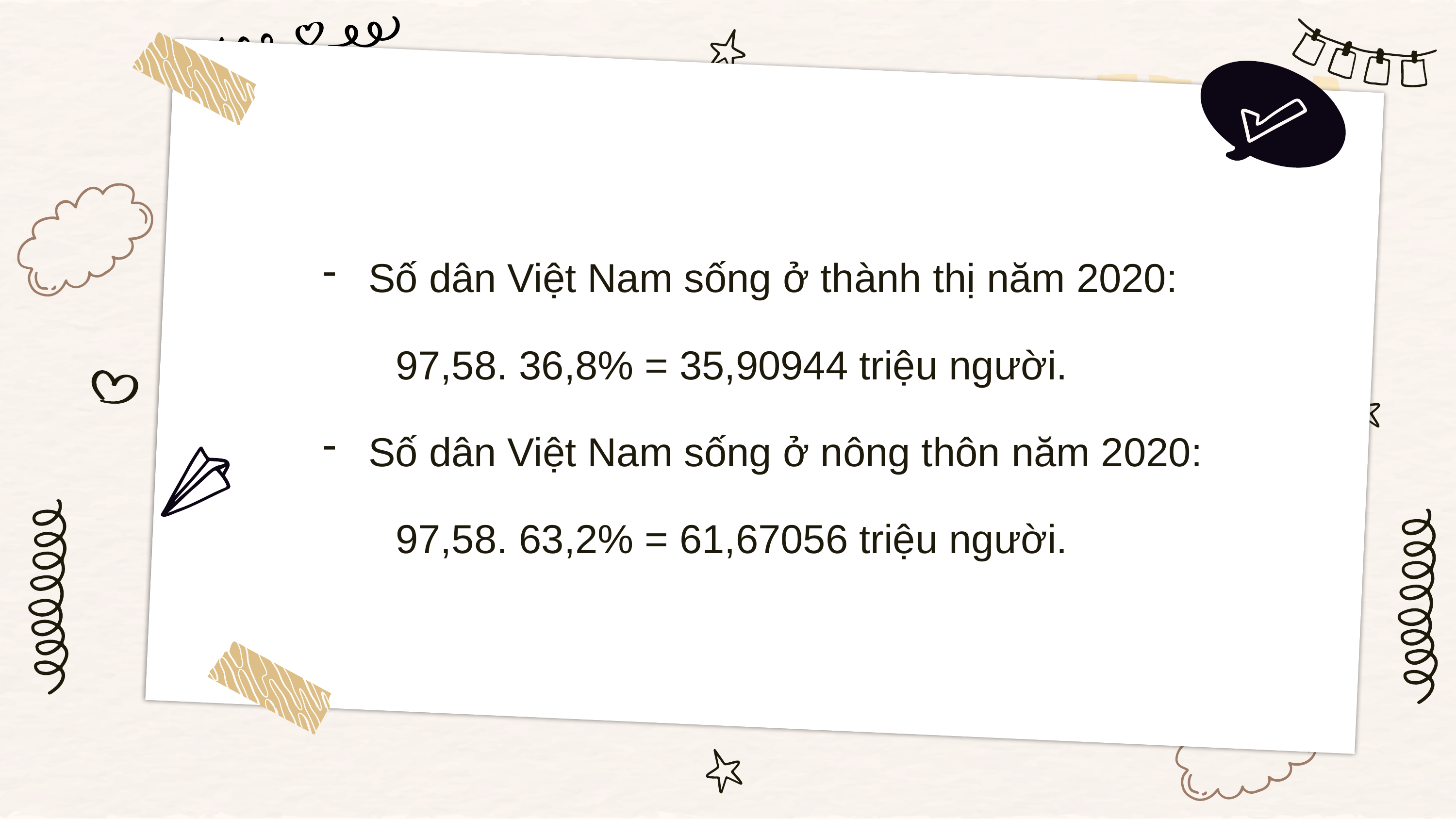

Số dân Việt Nam sống ở thành thị năm 2020:
			97,58. 36,8% = 35,90944 triệu người.
Số dân Việt Nam sống ở nông thôn năm 2020:
			97,58. 63,2% = 61,67056 triệu người.